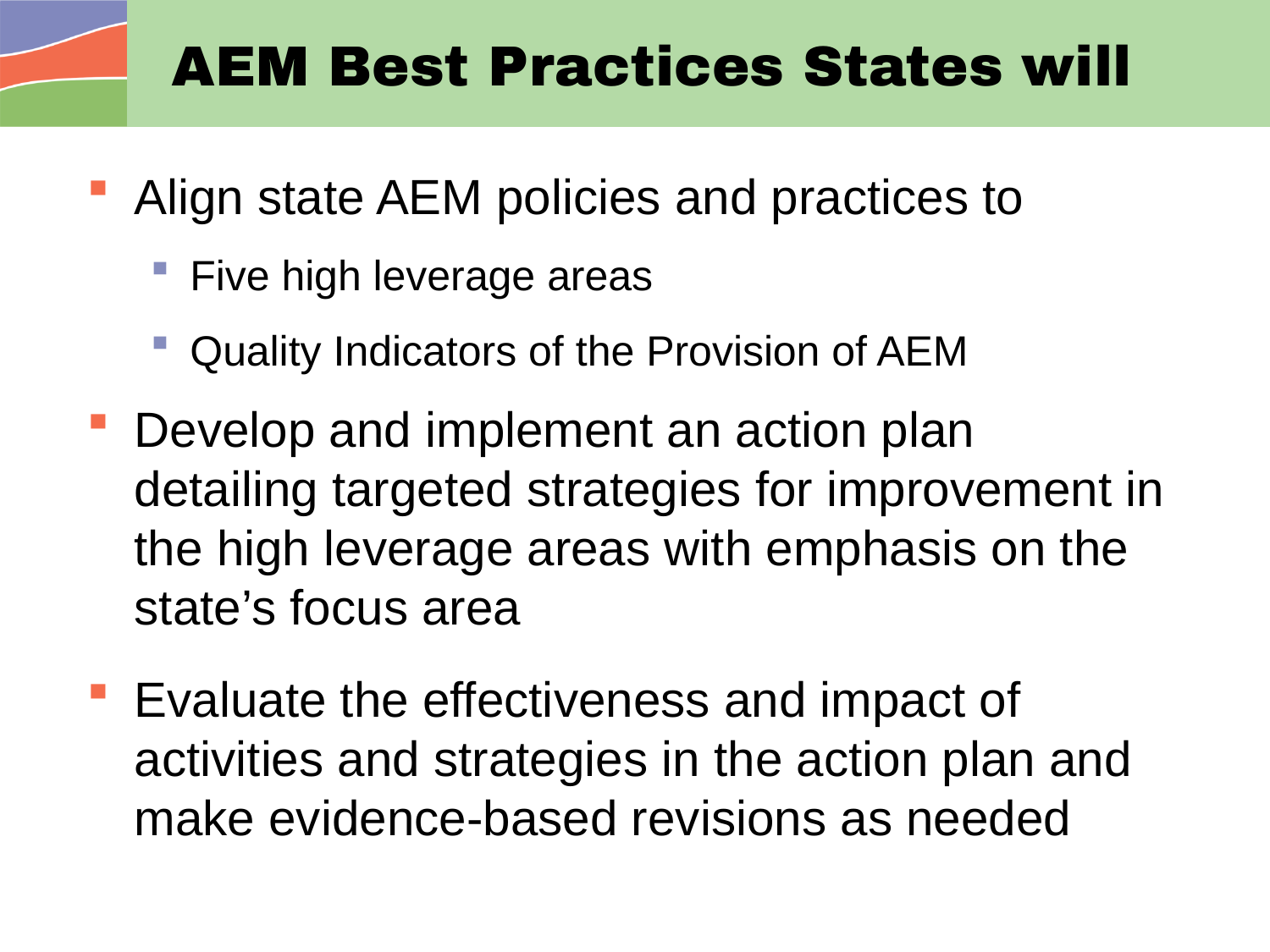

# AEM Best Practices States will
Align state AEM policies and practices to
Five high leverage areas
Quality Indicators of the Provision of AEM
Develop and implement an action plan detailing targeted strategies for improvement in the high leverage areas with emphasis on the state’s focus area
Evaluate the effectiveness and impact of activities and strategies in the action plan and make evidence-based revisions as needed